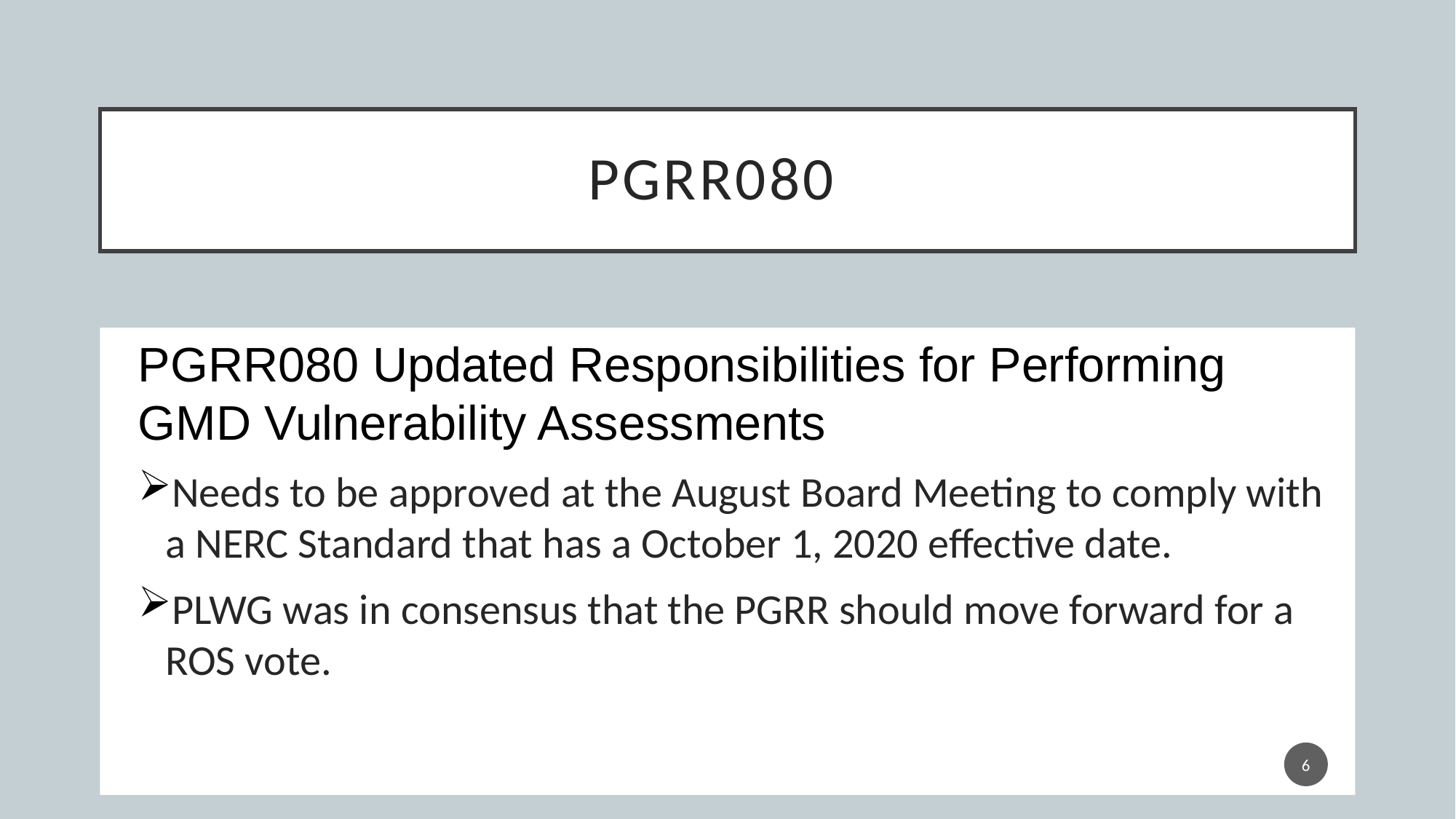

# PGRR080
PGRR080 Updated Responsibilities for Performing GMD Vulnerability Assessments
Needs to be approved at the August Board Meeting to comply with a NERC Standard that has a October 1, 2020 effective date.
PLWG was in consensus that the PGRR should move forward for a ROS vote.

6